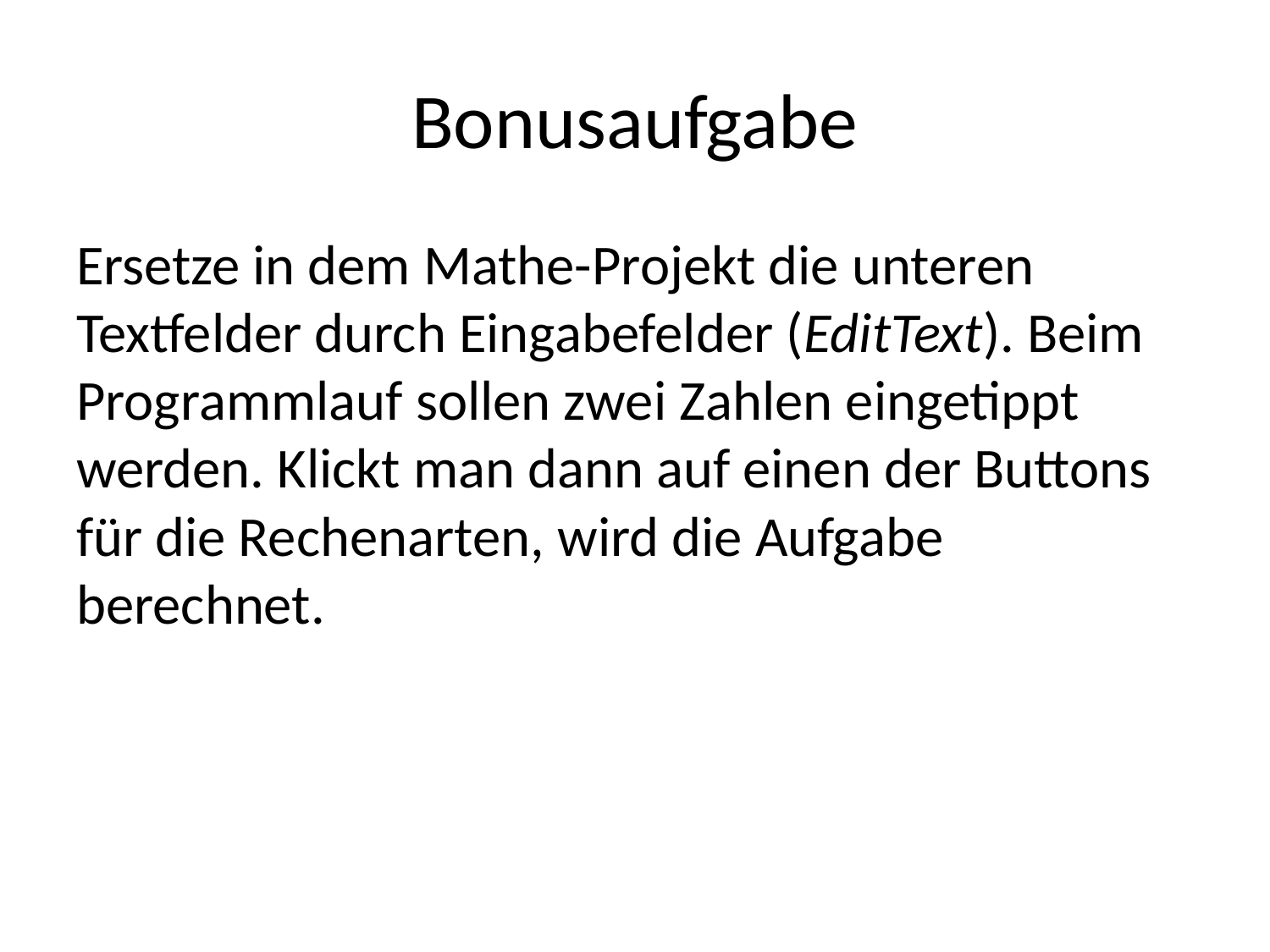

# Bonusaufgabe
Ersetze in dem Mathe-Projekt die unteren Textfelder durch Eingabefelder (EditText). Beim Programmlauf sollen zwei Zahlen eingetippt werden. Klickt man dann auf einen der Buttons für die Rechenarten, wird die Aufgabe berechnet.